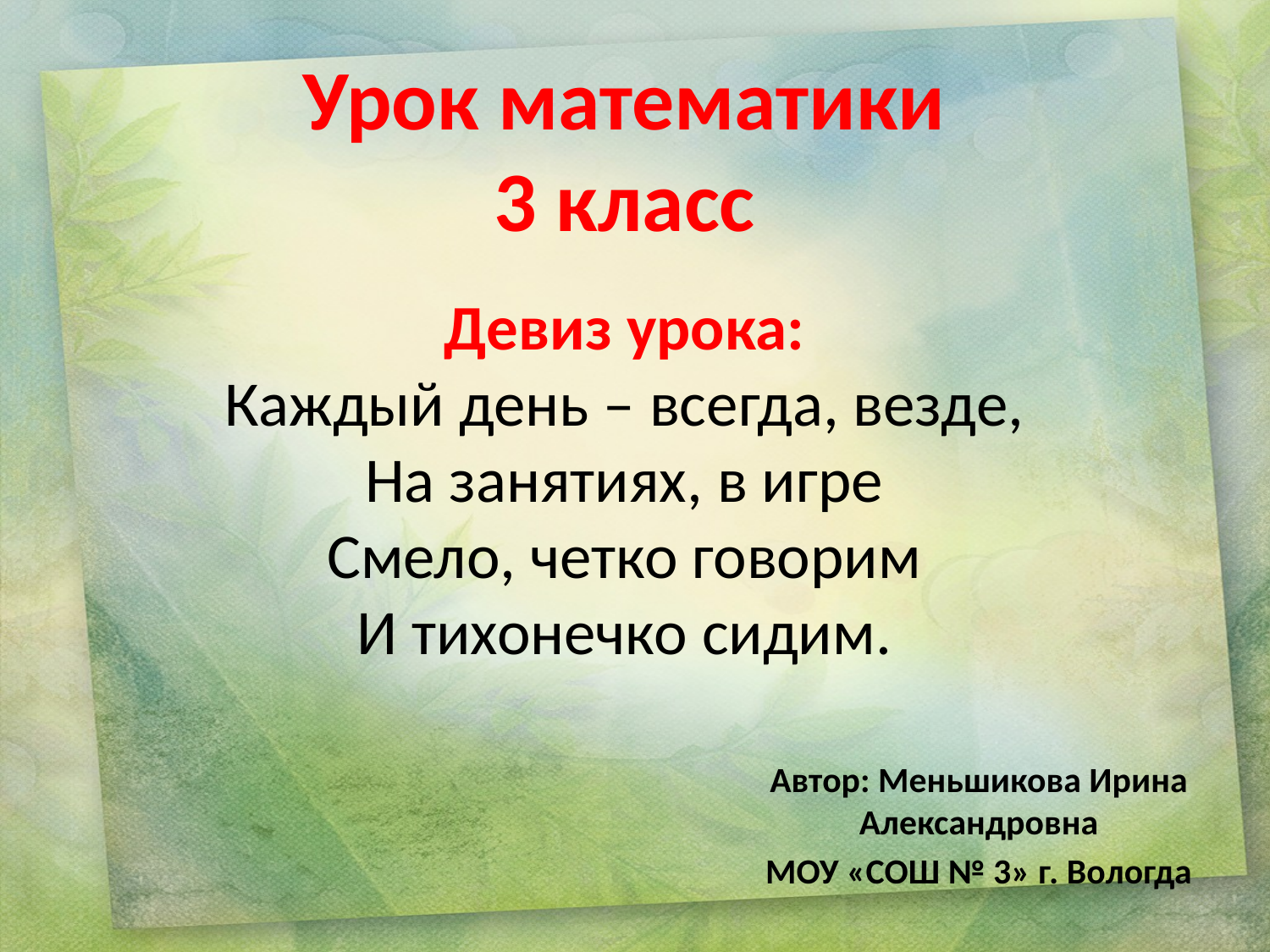

Урок математики
3 класс
Девиз урока:
Каждый день – всегда, везде,
На занятиях, в игре
Смело, четко говорим
И тихонечко сидим.
Автор: Меньшикова Ирина Александровна
МОУ «СОШ № 3» г. Вологда